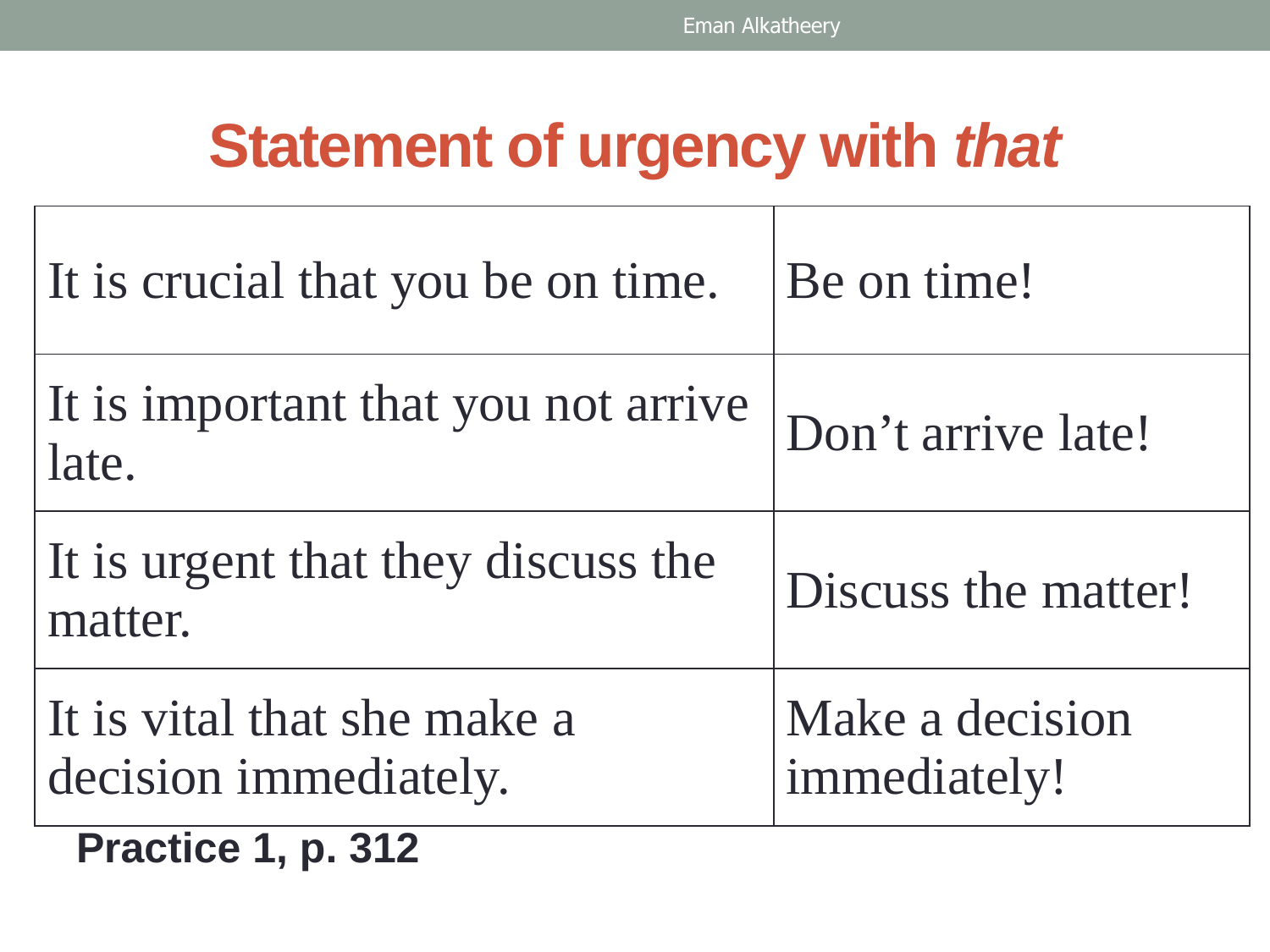

Eman Alkatheery
# Statement of urgency with that
| It is crucial that you be on time. | Be on time! |
| --- | --- |
| It is important that you not arrive late. | Don’t arrive late! |
| It is urgent that they discuss the matter. | Discuss the matter! |
| It is vital that she make a decision immediately. | Make a decision immediately! |

Practice 1, p. 312